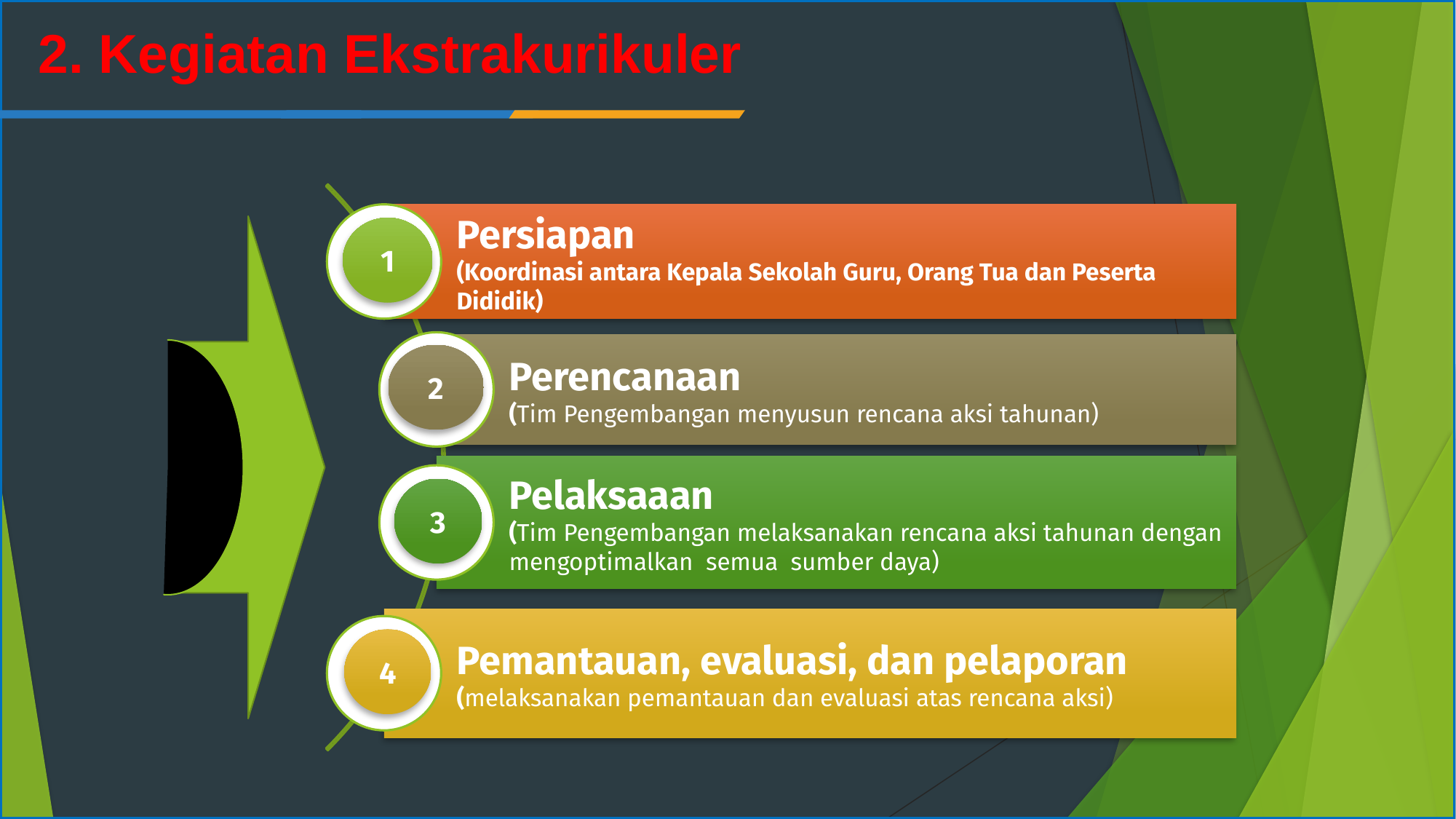

# 2. Kegiatan Ekstrakurikuler

Persiapan
(Koordinasi antara Kepala Sekolah Guru, Orang Tua dan Peserta Dididik)
Perencanaan
(Tim Pengembangan menyusun rencana aksi tahunan)
Pelaksaaan
(Tim Pengembangan melaksanakan rencana aksi tahunan dengan mengoptimalkan  semua  sumber daya)
Pemantauan, evaluasi, dan pelaporan
(melaksanakan pemantauan dan evaluasi atas rencana aksi)

1
2
3
4